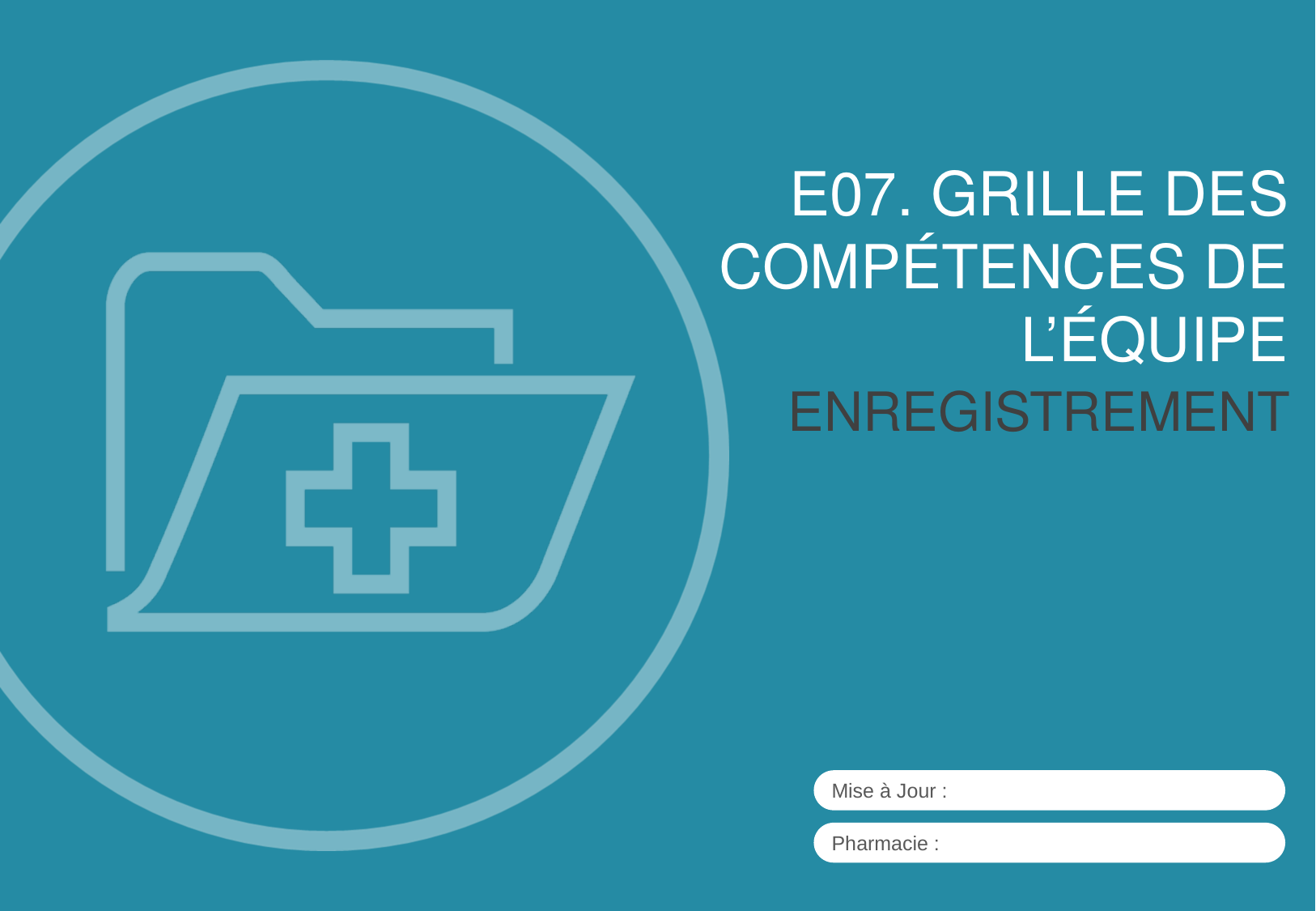

E07. Grille des compétences de l’équipe
ENREGISTREMENT
Mise à Jour :
Pharmacie :